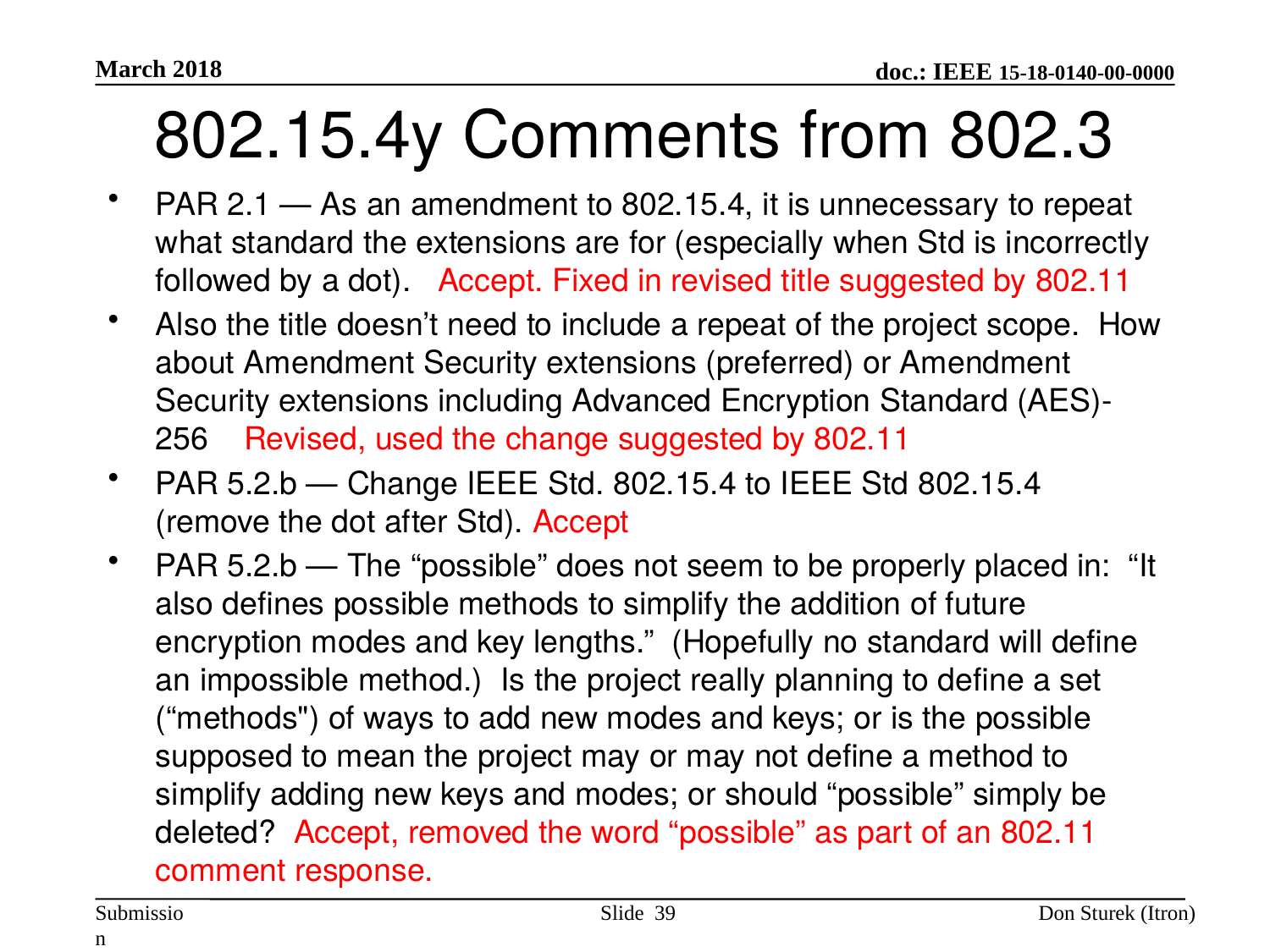

March 2018
# 802.15.4y Comments from 802.3
PAR 2.1 — As an amendment to 802.15.4, it is unnecessary to repeat what standard the extensions are for (especially when Std is incorrectly followed by a dot).   Accept. Fixed in revised title suggested by 802.11
Also the title doesn’t need to include a repeat of the project scope.  How about Amendment Security extensions (preferred) or Amendment Security extensions including Advanced Encryption Standard (AES)-256    Revised, used the change suggested by 802.11
PAR 5.2.b — Change IEEE Std. 802.15.4 to IEEE Std 802.15.4 (remove the dot after Std). Accept
PAR 5.2.b — The “possible” does not seem to be properly placed in:  “It also defines possible methods to simplify the addition of future encryption modes and key lengths.”  (Hopefully no standard will define an impossible method.)  Is the project really planning to define a set (“methods") of ways to add new modes and keys; or is the possible supposed to mean the project may or may not define a method to simplify adding new keys and modes; or should “possible” simply be deleted?  Accept, removed the word “possible” as part of an 802.11 comment response.

Slide  39
Don Sturek (Itron)